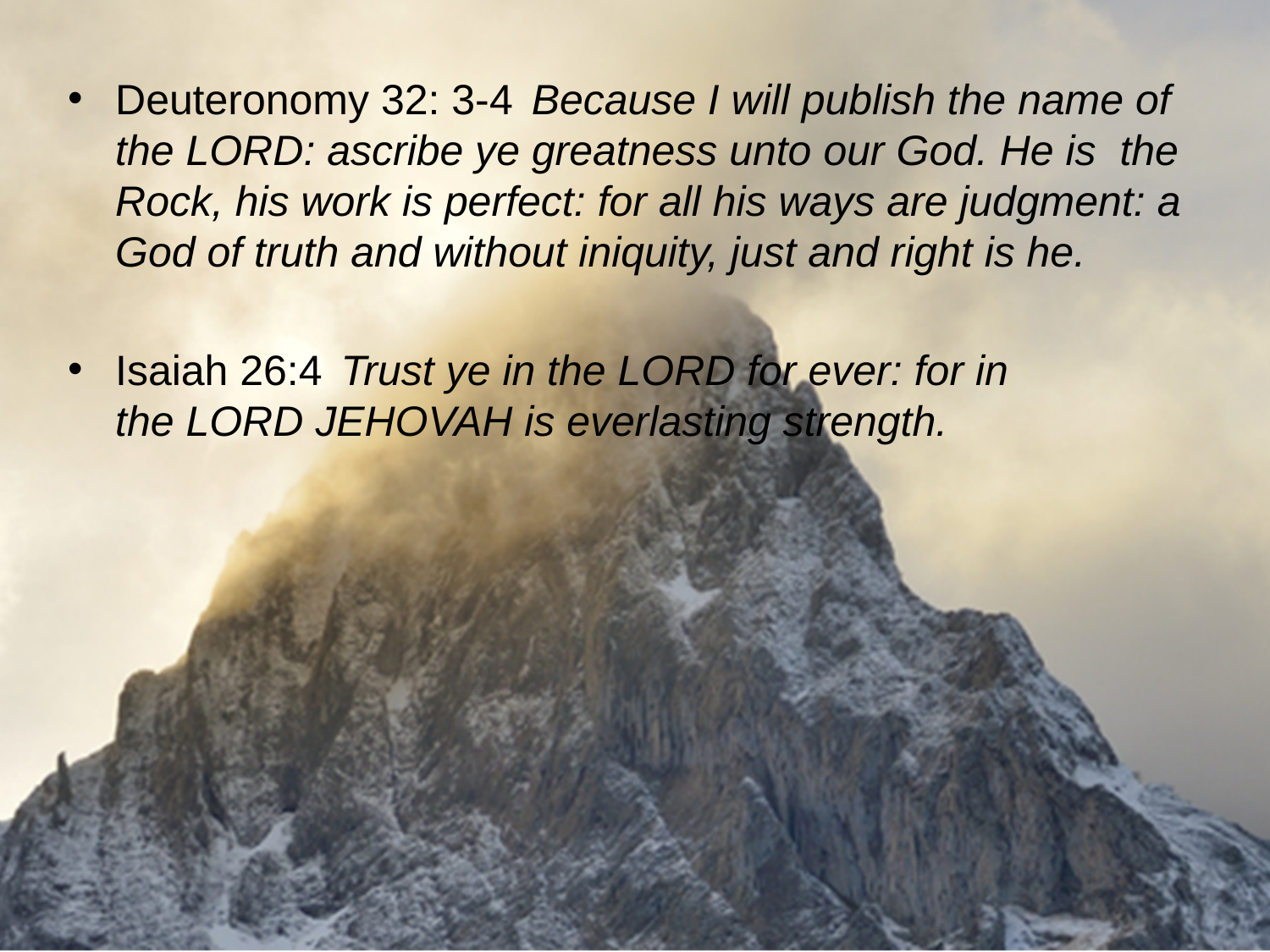

Deuteronomy 32: 3-4  Because I will publish the name of the Lord: ascribe ye greatness unto our God. He is  the Rock, his work is perfect: for all his ways are judgment: a God of truth and without iniquity, just and right is he.

Isaiah 26:4  Trust ye in the LORD for ever: for in the Lord Jehovah is everlasting strength.